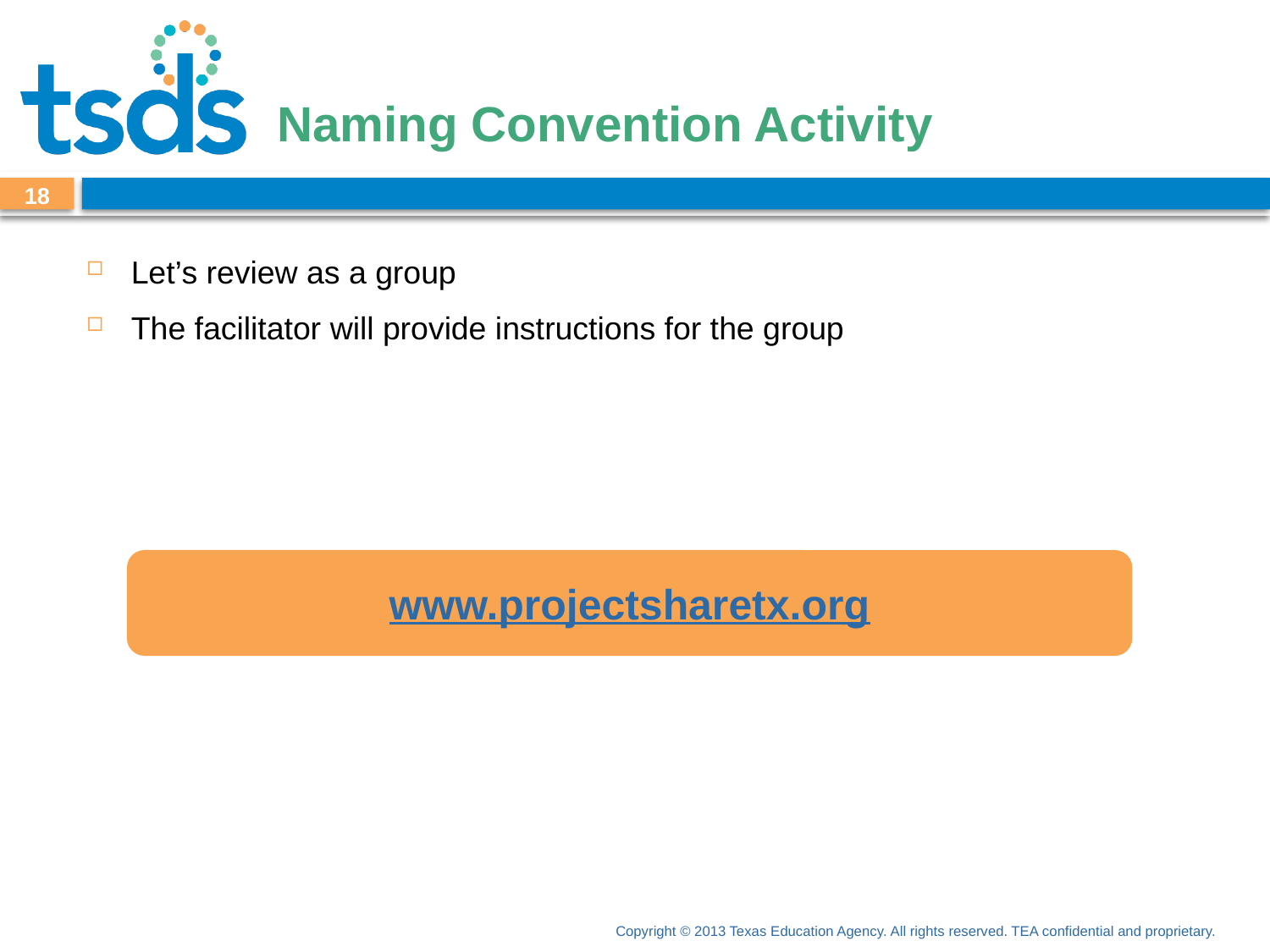

# Naming Convention Activity
18
Let’s review as a group
The facilitator will provide instructions for the group

www.projectsharetx.org